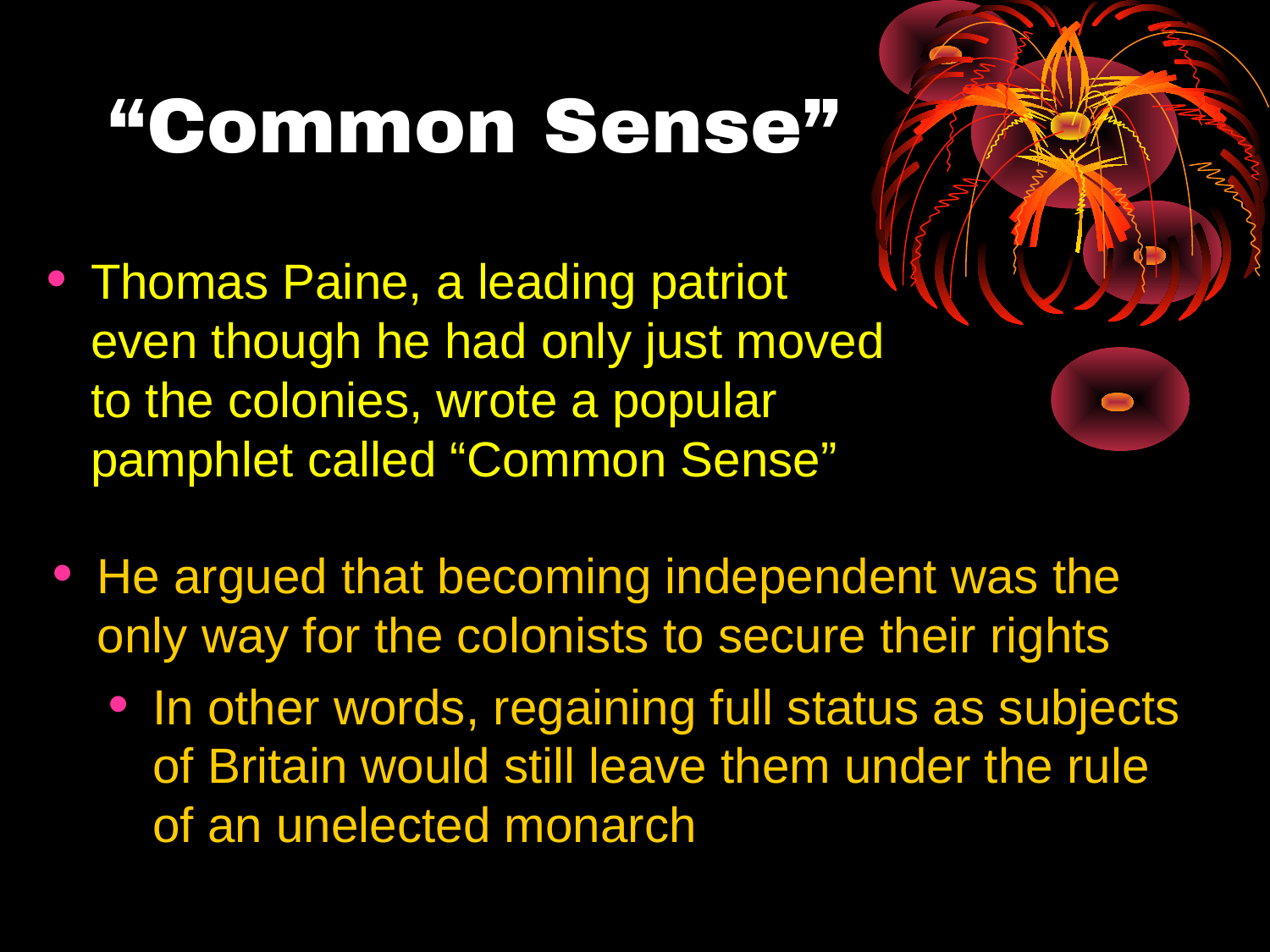

“Common Sense”
Thomas Paine, a leading patriot even though he had only just moved to the colonies, wrote a popular pamphlet called “Common Sense”
He argued that becoming independent was the only way for the colonists to secure their rights
In other words, regaining full status as subjects of Britain would still leave them under the rule of an unelected monarch